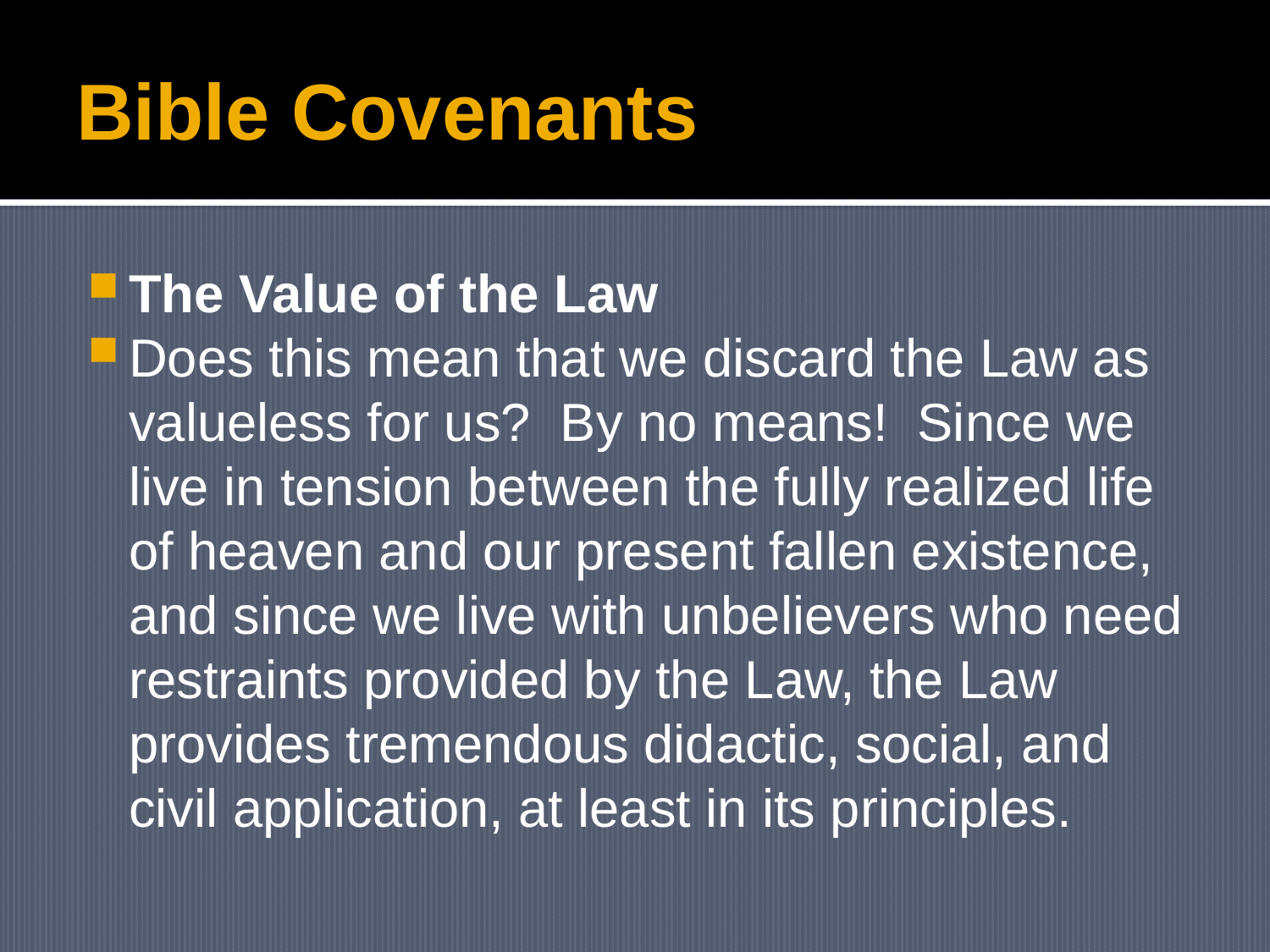

# Bible Covenants
The Value of the Law
Does this mean that we discard the Law as valueless for us?  By no means!  Since we live in tension between the fully realized life of heaven and our present fallen existence, and since we live with unbelievers who need restraints provided by the Law, the Law provides tremendous didactic, social, and civil application, at least in its principles.